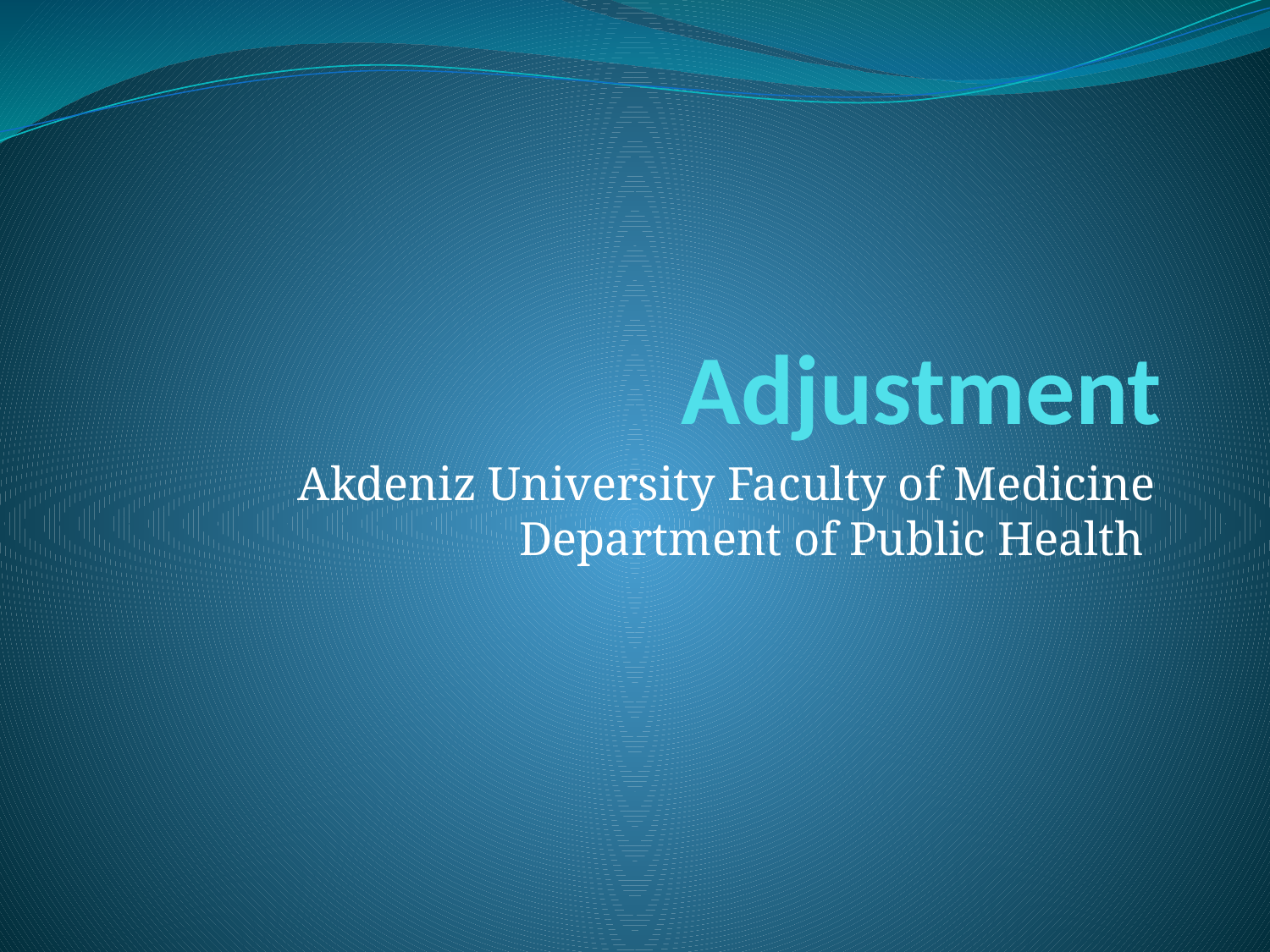

# Adjustment
Akdeniz University Faculty of Medicine Department of Public Health